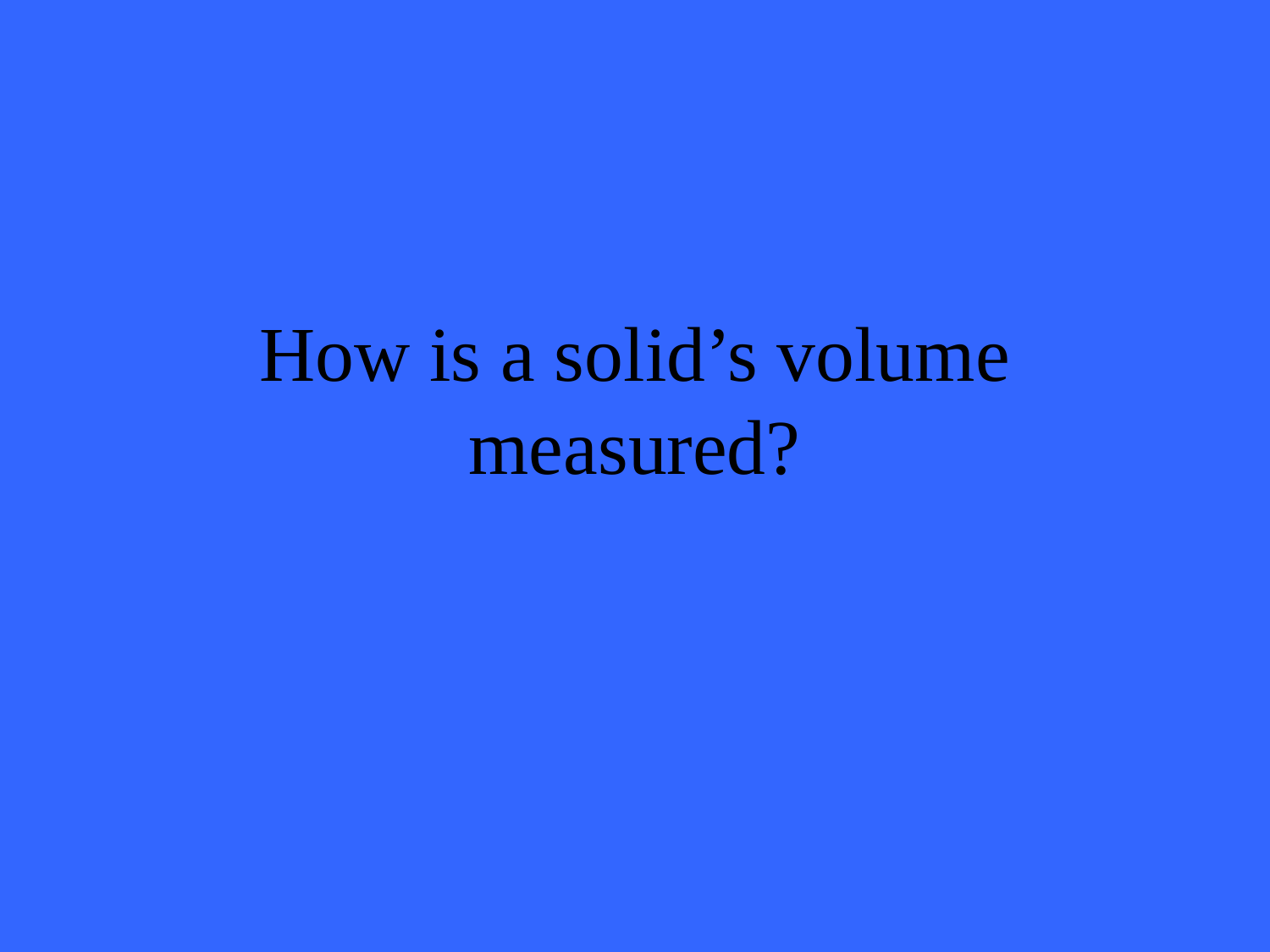

# How is a solid’s volume measured?